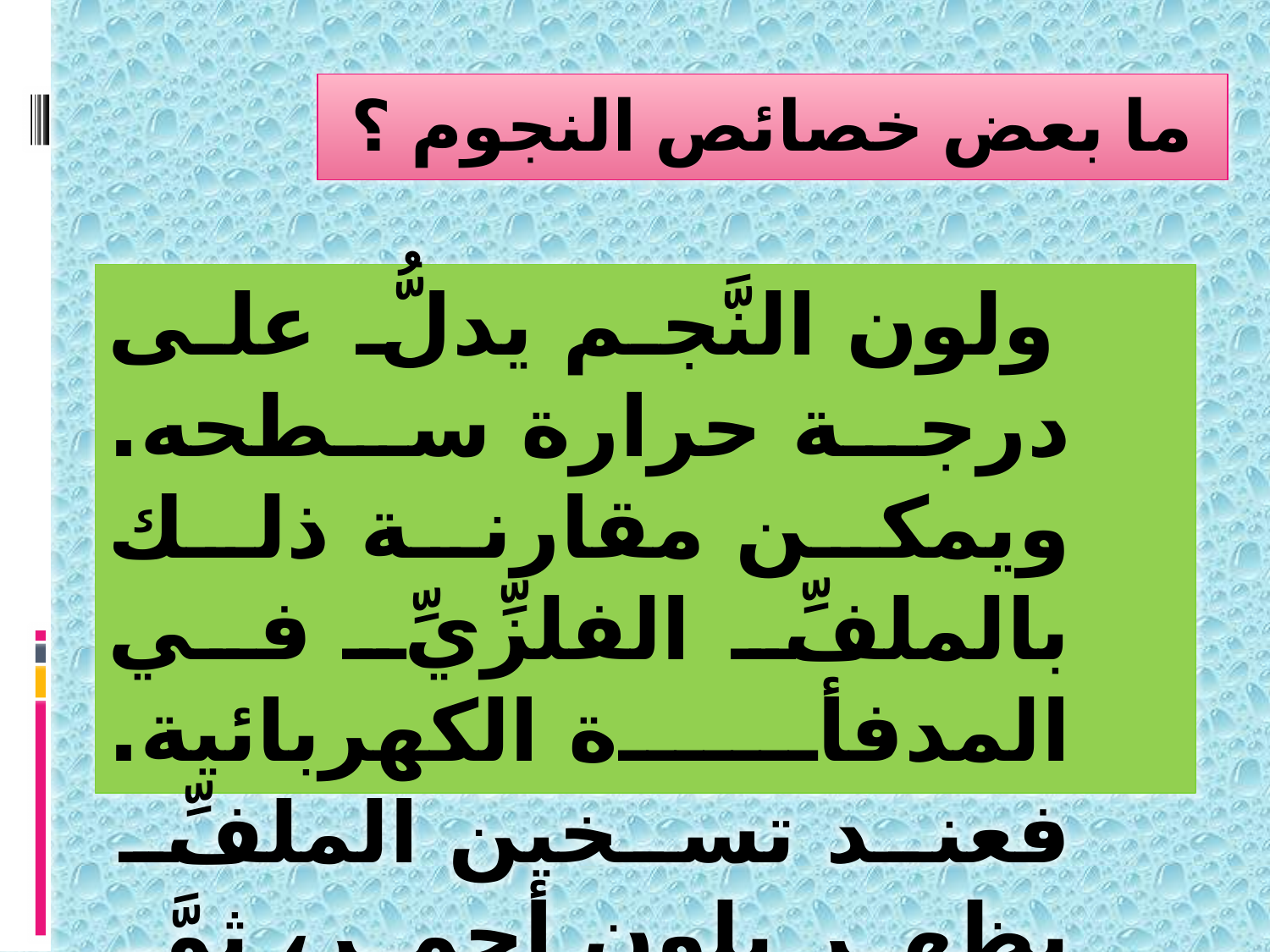

ما بعض خصائص النجوم ؟

    ولون النَّجم يدلُّ على درجة حرارة سطحه. ويمكن مقارنة ذلك بالملفِّ الفلزِّيِّ في المدفأة الكهربائية. فعند تسخين الملفِّ يظهر بلون أحمر، ثمَّ برتقاليٍّ، ثمَّ برتقاليٍّ مصفرٍّ.